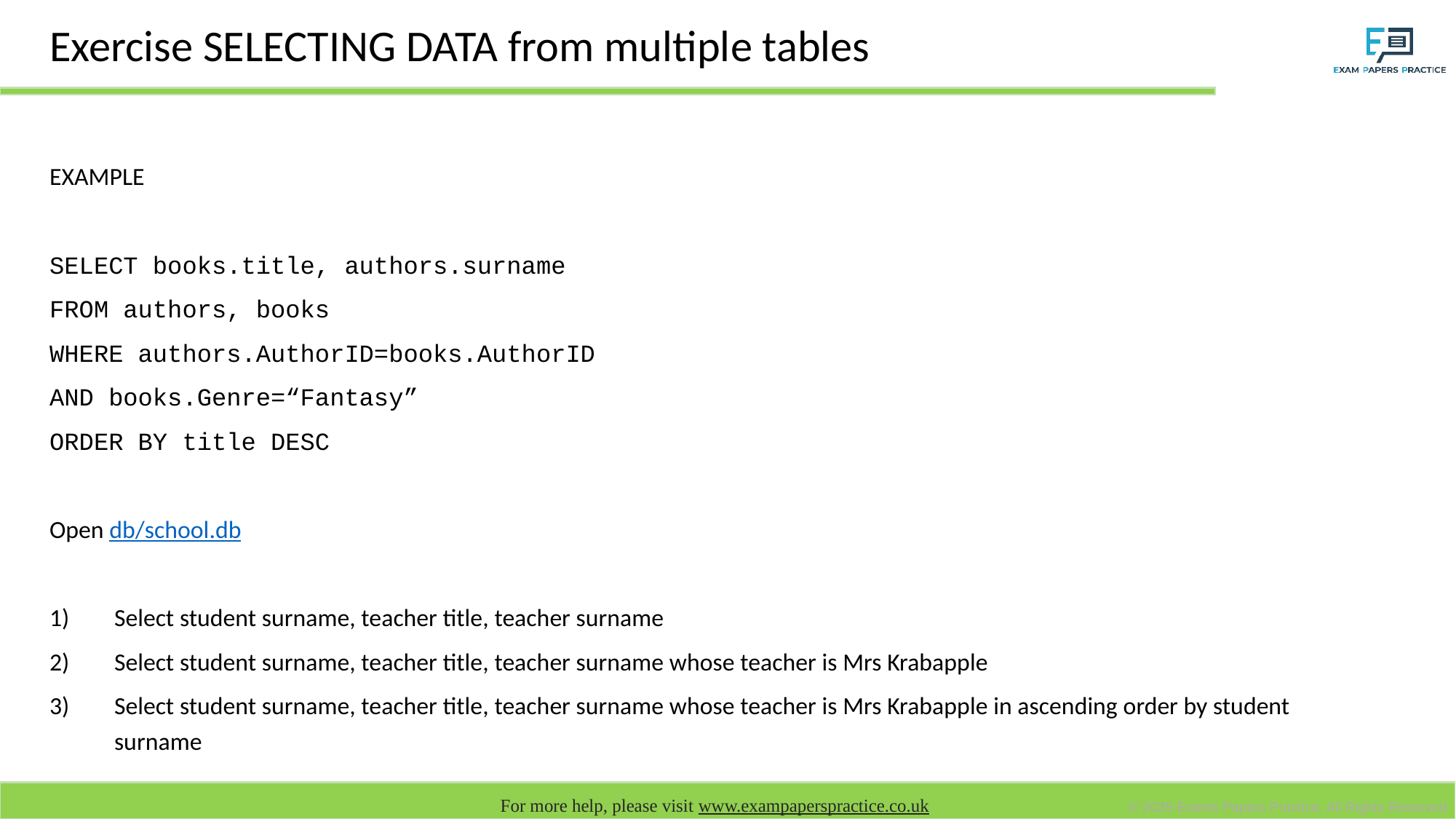

# Exercise SELECTING DATA from multiple tables
EXAMPLE

SELECT books.title, authors.surname
FROM authors, books
WHERE authors.AuthorID=books.AuthorID
AND books.Genre=“Fantasy”
ORDER BY title DESC

Open db/school.db

Select student surname, teacher title, teacher surname
Select student surname, teacher title, teacher surname whose teacher is Mrs Krabapple
Select student surname, teacher title, teacher surname whose teacher is Mrs Krabapple in ascending order by student surname